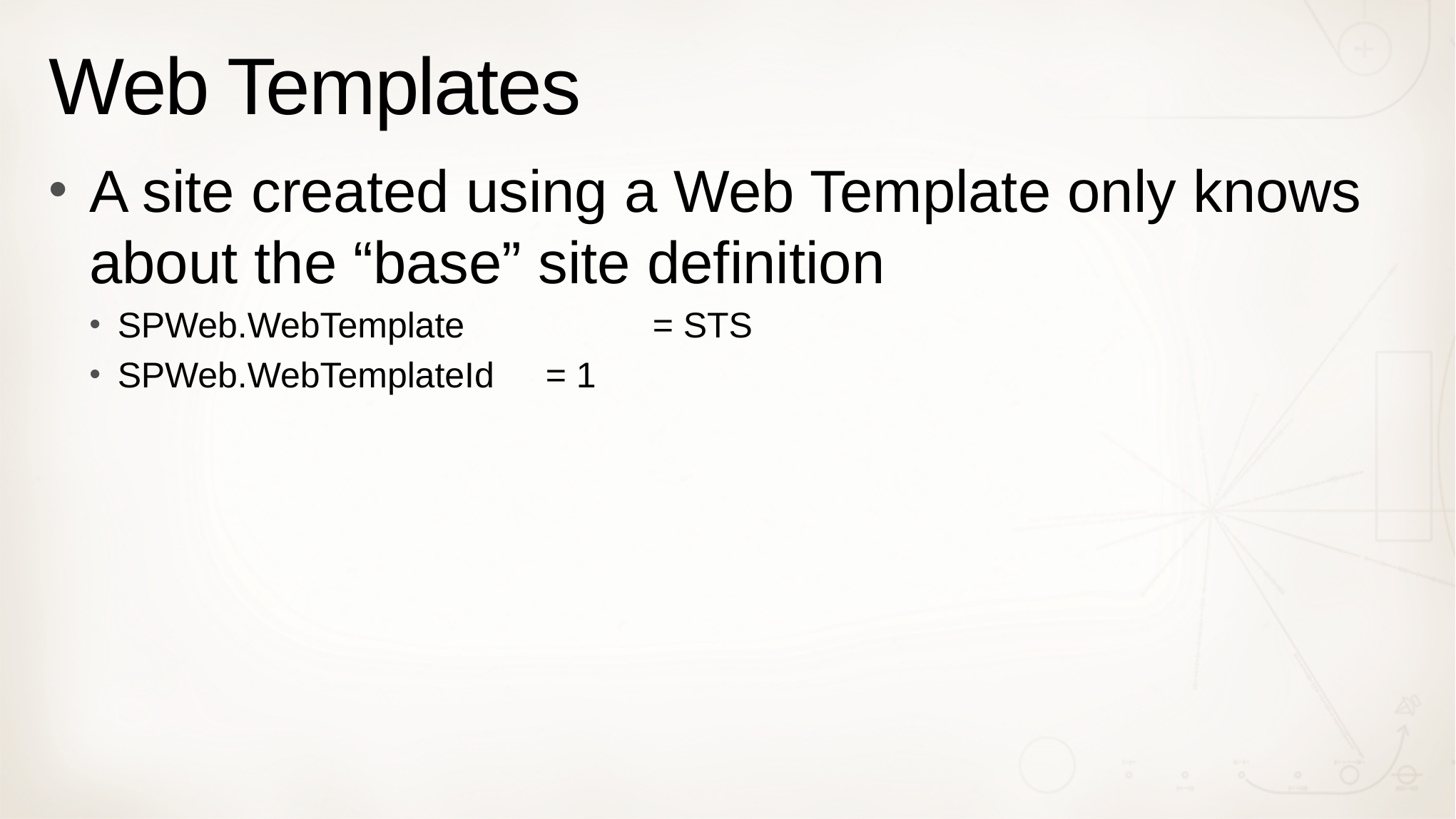

# Web Templates
A site created using a Web Template only knows about the “base” site definition
SPWeb.WebTemplate 		= STS
SPWeb.WebTemplateId 	= 1